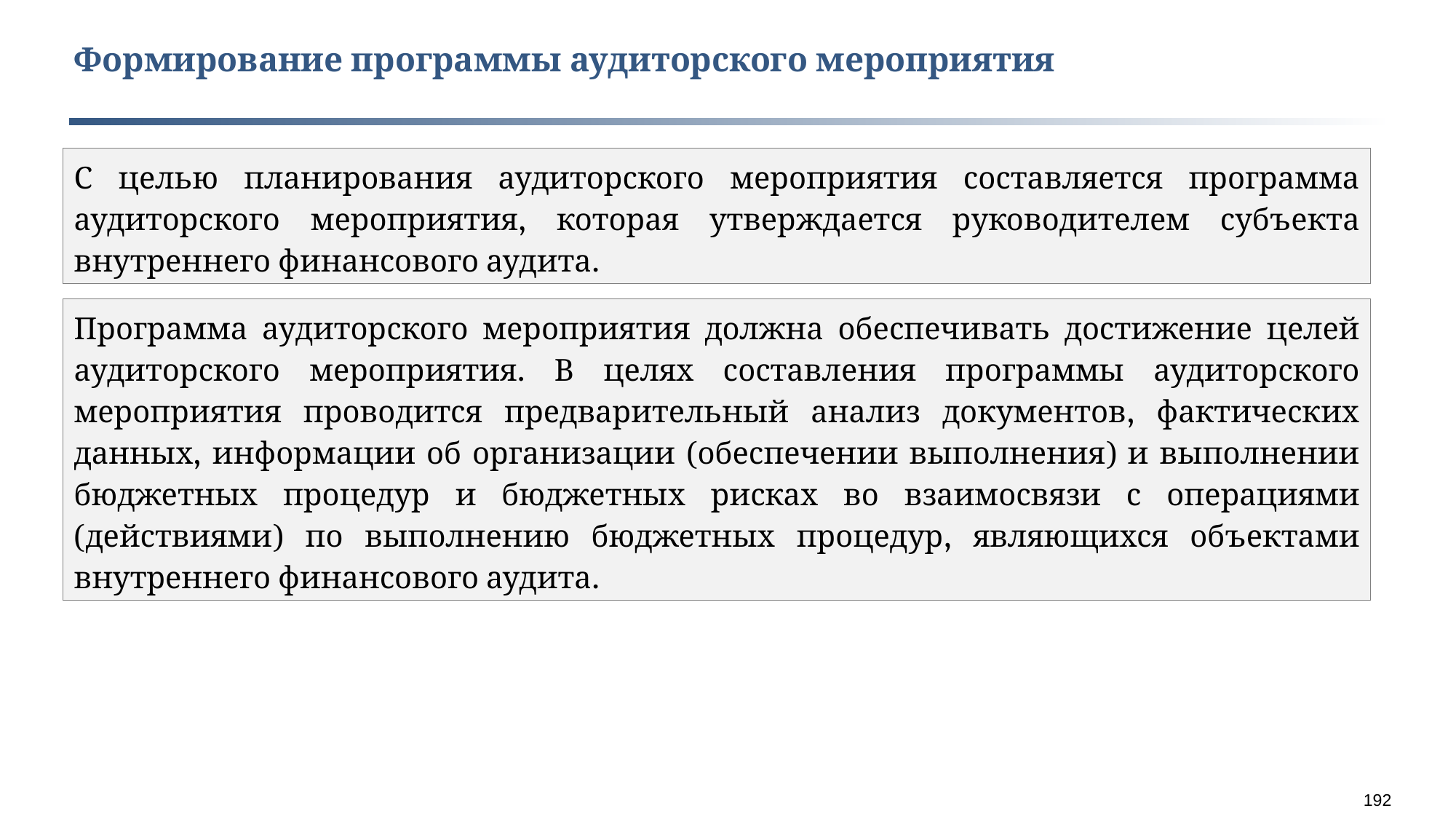

Формирование программы аудиторского мероприятия
С целью планирования аудиторского мероприятия составляется программа аудиторского мероприятия, которая утверждается руководителем субъекта внутреннего финансового аудита.
Программа аудиторского мероприятия должна обеспечивать достижение целей аудиторского мероприятия. В целях составления программы аудиторского мероприятия проводится предварительный анализ документов, фактических данных, информации об организации (обеспечении выполнения) и выполнении бюджетных процедур и бюджетных рисках во взаимосвязи с операциями (действиями) по выполнению бюджетных процедур, являющихся объектами внутреннего финансового аудита.